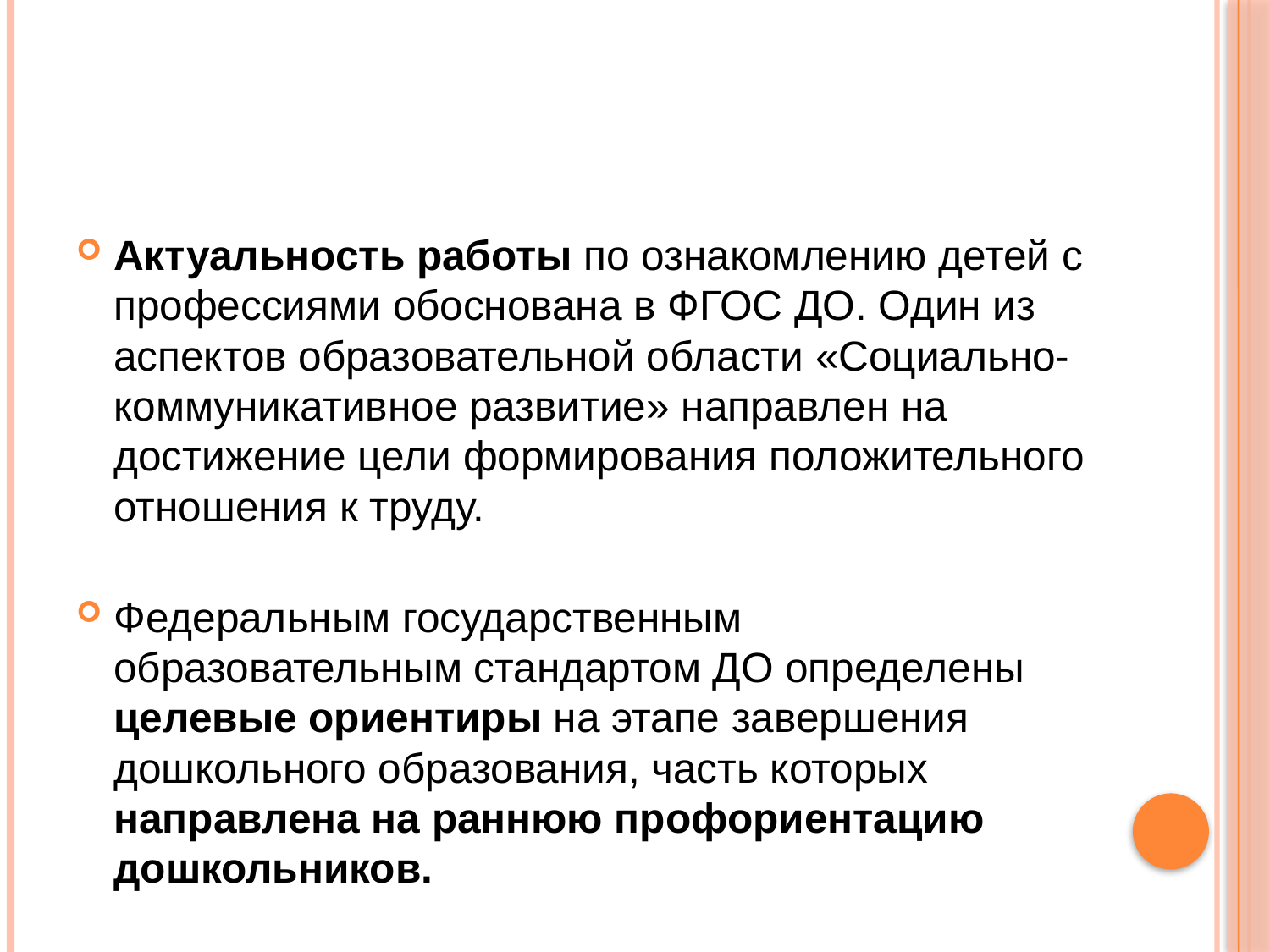

#
Актуальность работы по ознакомлению детей с профессиями обоснована в ФГОС ДО. Один из аспектов образовательной области «Социально-коммуникативное развитие» направлен на достижение цели формирования положительного отношения к труду.
Федеральным государственным образовательным стандартом ДО определены  целевые ориентиры на этапе завершения дошкольного образования, часть которых направлена на раннюю профориентацию дошкольников.